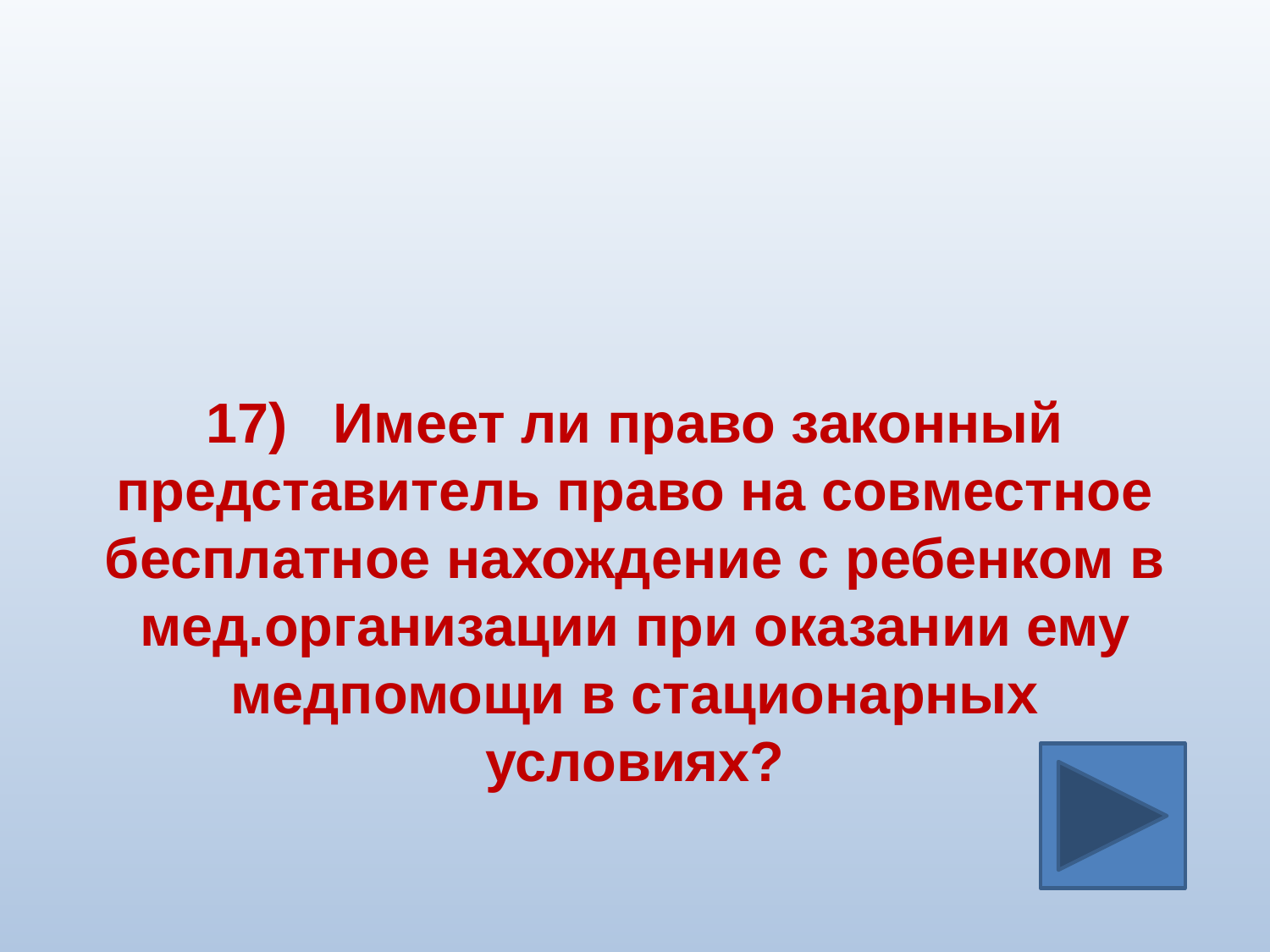

#

17)	Имеет ли право законный представитель право на совместное бесплатное нахождение с ребенком в мед.организации при оказании ему медпомощи в стационарных условиях?